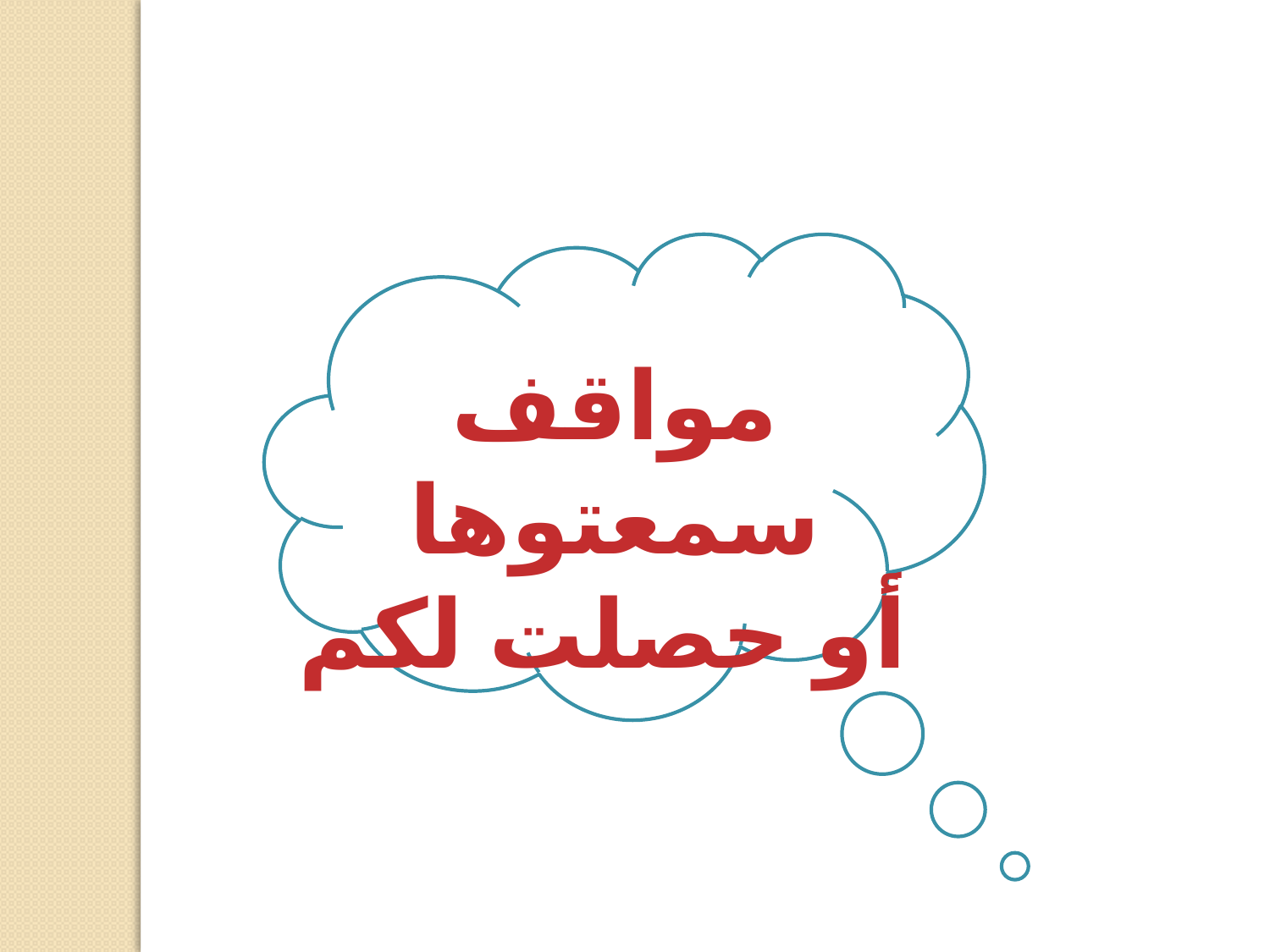

مواقف سمعتوها
أو حصلت لكم
مواقف سمعتوها
أو حدثت لكم